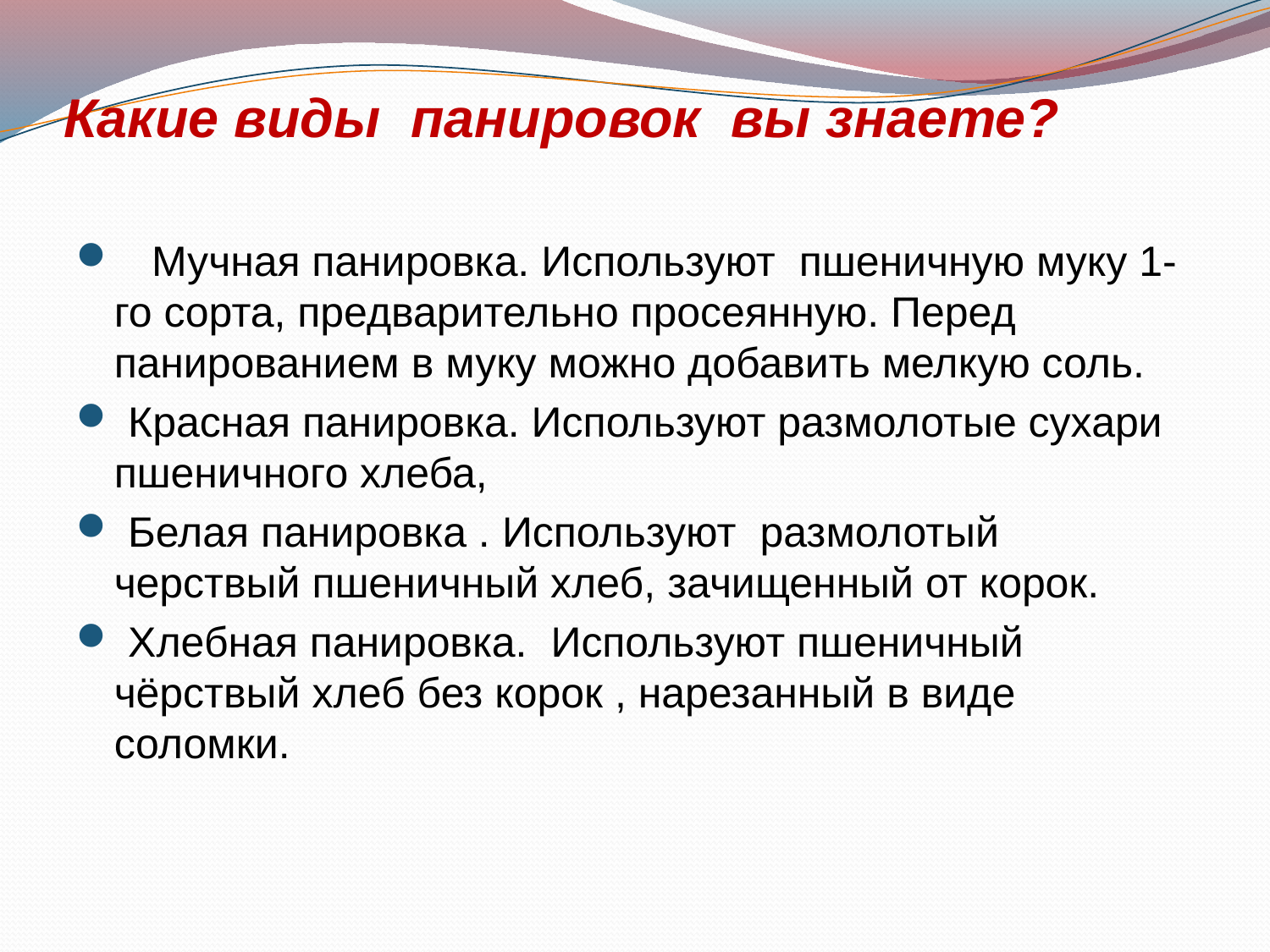

# Какие виды  панировок  вы знаете?
   Мучная панировка. Используют  пшеничную муку 1-го сорта, предварительно просеянную. Перед панированием в муку можно добавить мелкую соль.
 Красная панировка. Используют размолотые сухари пшеничного хлеба,
 Белая панировка . Используют  размолотый черствый пшеничный хлеб, зачищенный от корок.
 Хлебная панировка.  Используют пшеничный чёрствый хлеб без корок , нарезанный в виде соломки.